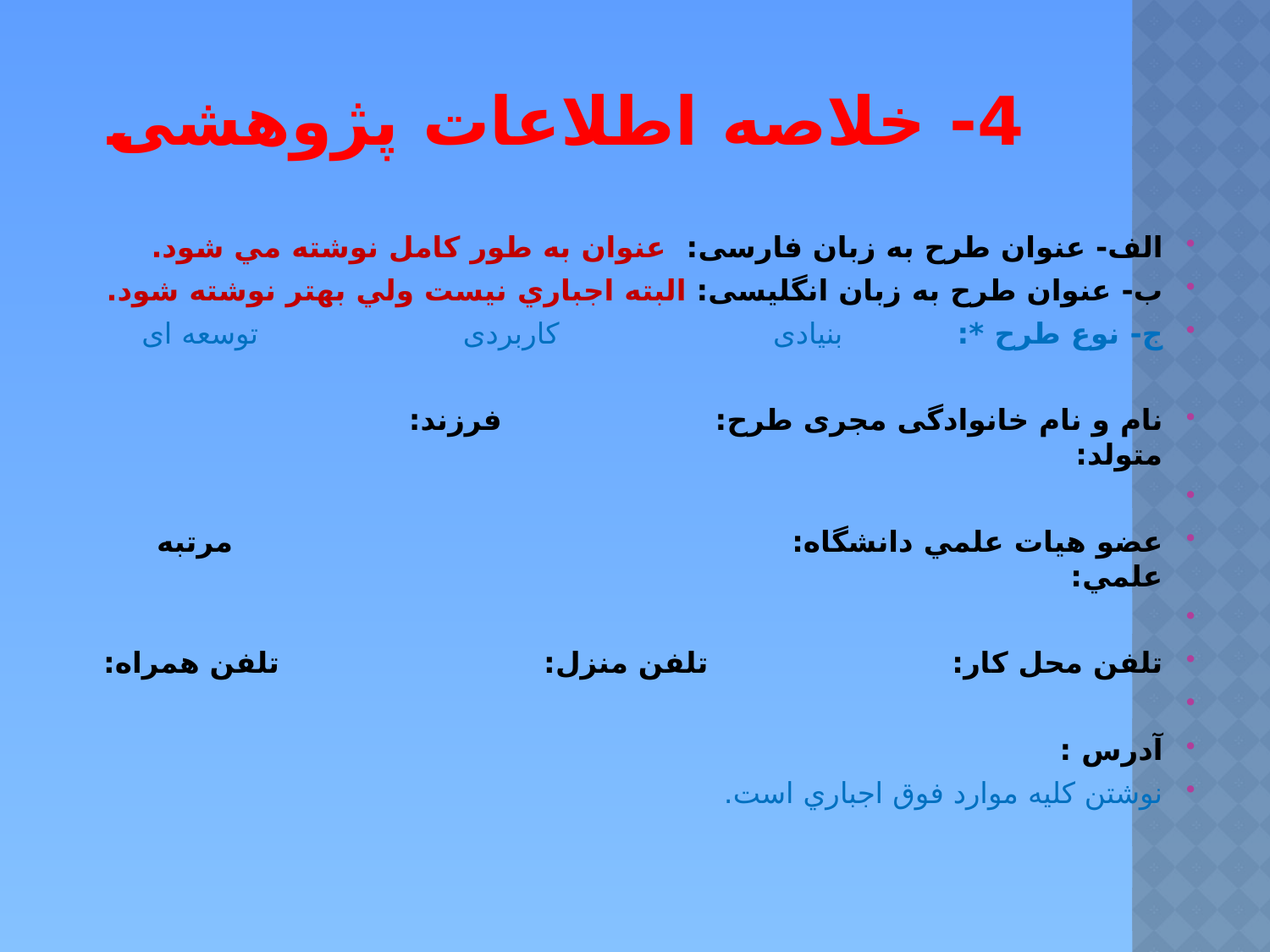

# 4- خلاصه اطلاعات پژوهشی
الف- عنوان طرح به زبان فارسی:  عنوان به طور كامل نوشته مي شود.
ب- عنوان طرح به زبان انگلیسی: البته اجباري نيست ولي بهتر نوشته شود.
ج- نوع طرح *:            بنیادی                       کاربردی                      توسعه ای

نام و نام خانوادگی مجری طرح:                     فرزند:                         متولد:

عضو هيات علمي دانشگاه:                                                       مرتبه علمي:

تلفن محل کار:                        تلفن منزل:                          تلفن همراه:

آدرس :
نوشتن كليه موارد فوق اجباري است.